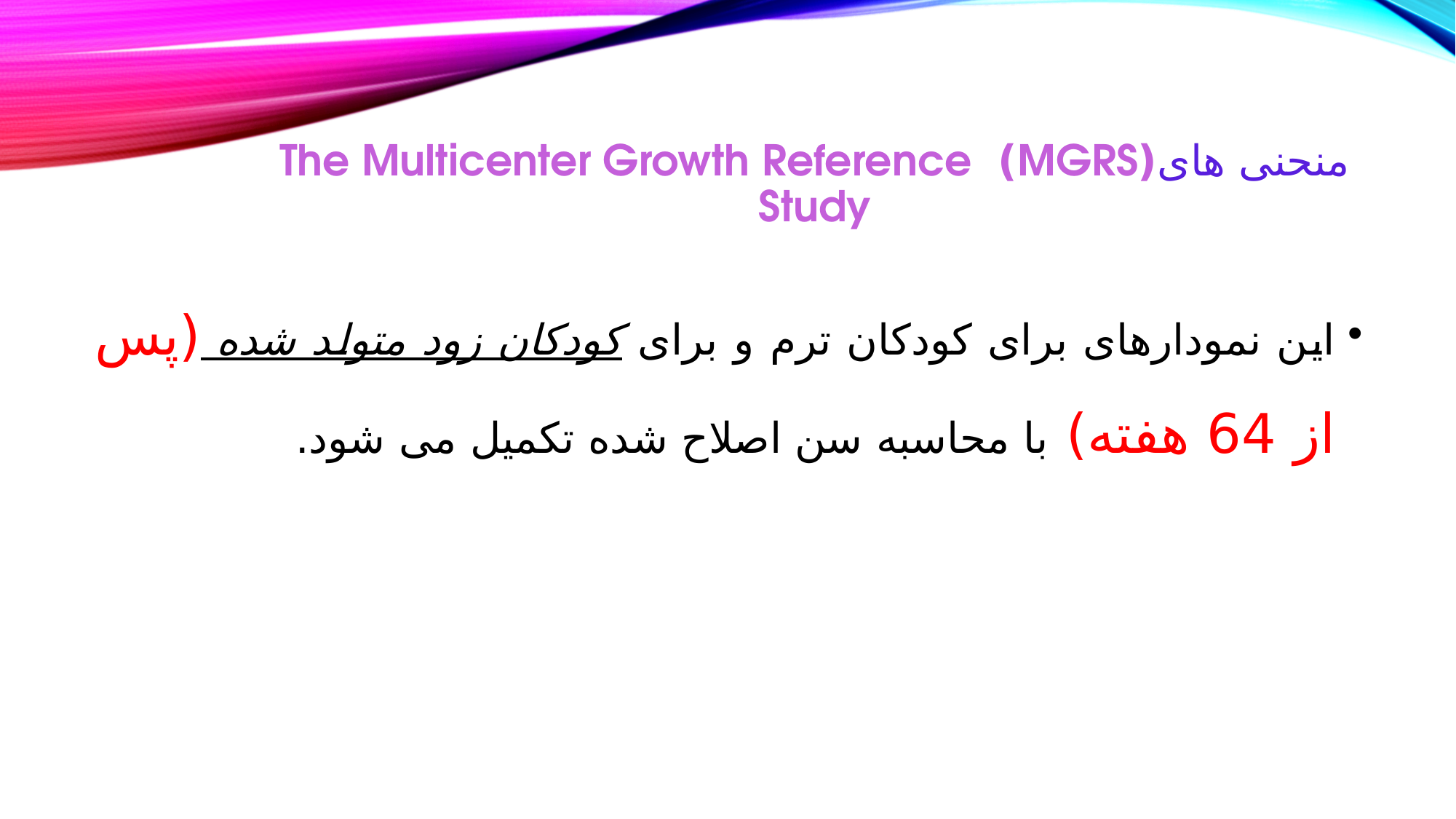

# منحنی های(MGRS) The Multicenter Growth Reference  Study
این نمودارهای برای کودکان ترم و برای کودکان زود متولد شده (پس از 64 هفته) با محاسبه سن اصلاح شده تکمیل می شود.